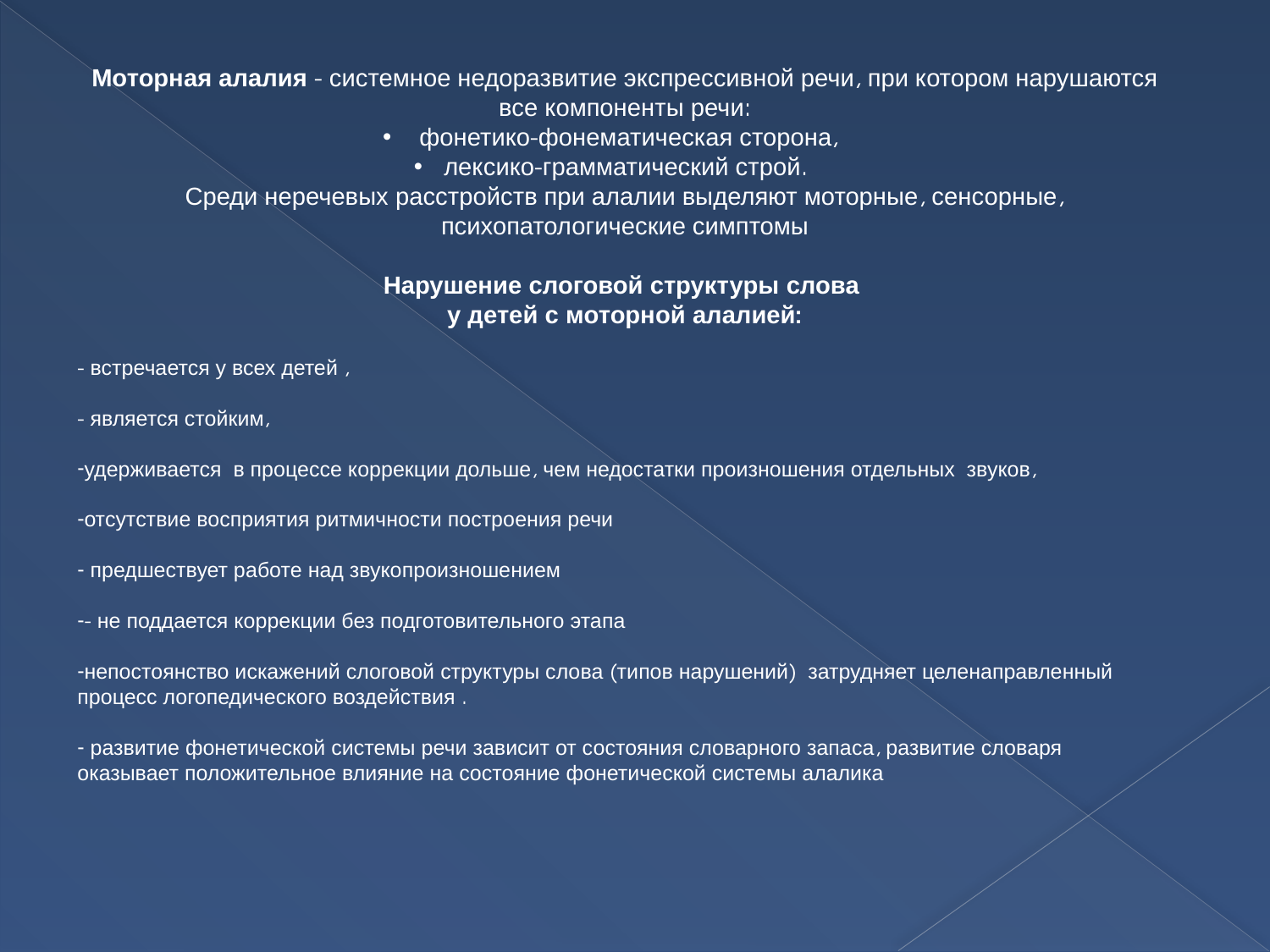

Моторная алалия - системное недоразвитие экспрессивной речи, при котором нарушаются все компоненты речи:
 фонетико-фонематическая сторона,
лексико-грамматический строй.
Среди неречевых расстройств при алалии выделяют моторные, сенсорные, психопатологические симптомы

Нарушение слоговой структуры слова
 у детей с моторной алалией:

- встречается у всех детей ,

- является стойким,

удерживается  в процессе коррекции дольше, чем недостатки произношения отдельных  звуков,

отсутствие восприятия ритмичности построения речи

 предшествует работе над звукопроизношением

- не поддается коррекции без подготовительного этапа

непостоянство искажений слоговой структуры слова (типов нарушений)  затрудняет целенаправленный процесс логопедического воздействия .

 развитие фонетической системы речи зависит от состояния словарного запаса, развитие словаря  оказывает положительное влияние на состояние фонетической системы алалика